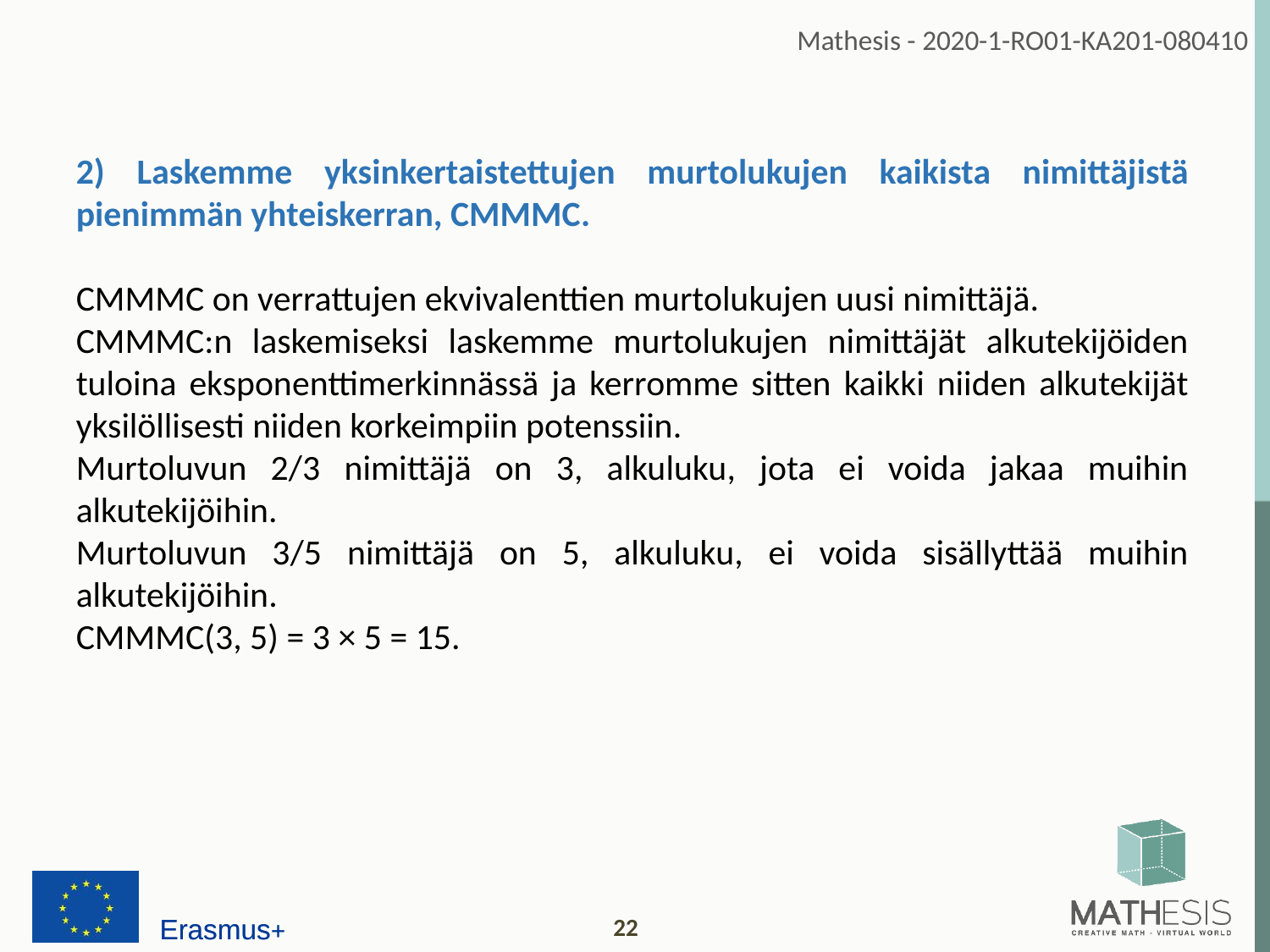

2) Laskemme yksinkertaistettujen murtolukujen kaikista nimittäjistä pienimmän yhteiskerran, CMMMC.

CMMMC on verrattujen ekvivalenttien murtolukujen uusi nimittäjä.
CMMMC:n laskemiseksi laskemme murtolukujen nimittäjät alkutekijöiden tuloina eksponenttimerkinnässä ja kerromme sitten kaikki niiden alkutekijät yksilöllisesti niiden korkeimpiin potenssiin.
Murtoluvun 2/3 nimittäjä on 3, alkuluku, jota ei voida jakaa muihin alkutekijöihin.
Murtoluvun 3/5 nimittäjä on 5, alkuluku, ei voida sisällyttää muihin alkutekijöihin.
CMMMC(3, 5) = 3 × 5 = 15.